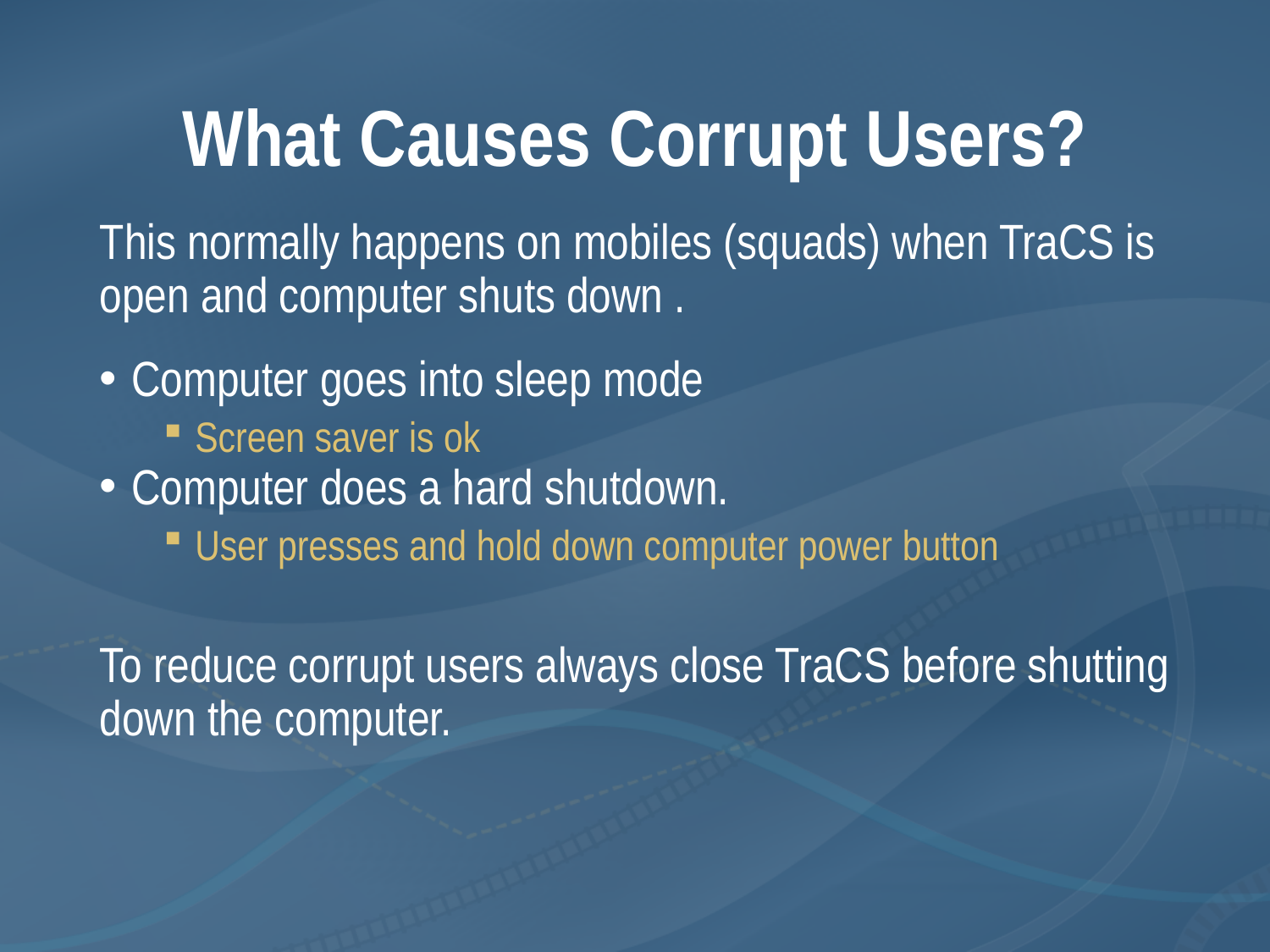

# What Causes Corrupt Users?
This normally happens on mobiles (squads) when TraCS is open and computer shuts down .

Computer goes into sleep mode
Screen saver is ok
Computer does a hard shutdown.
User presses and hold down computer power button

To reduce corrupt users always close TraCS before shutting down the computer.